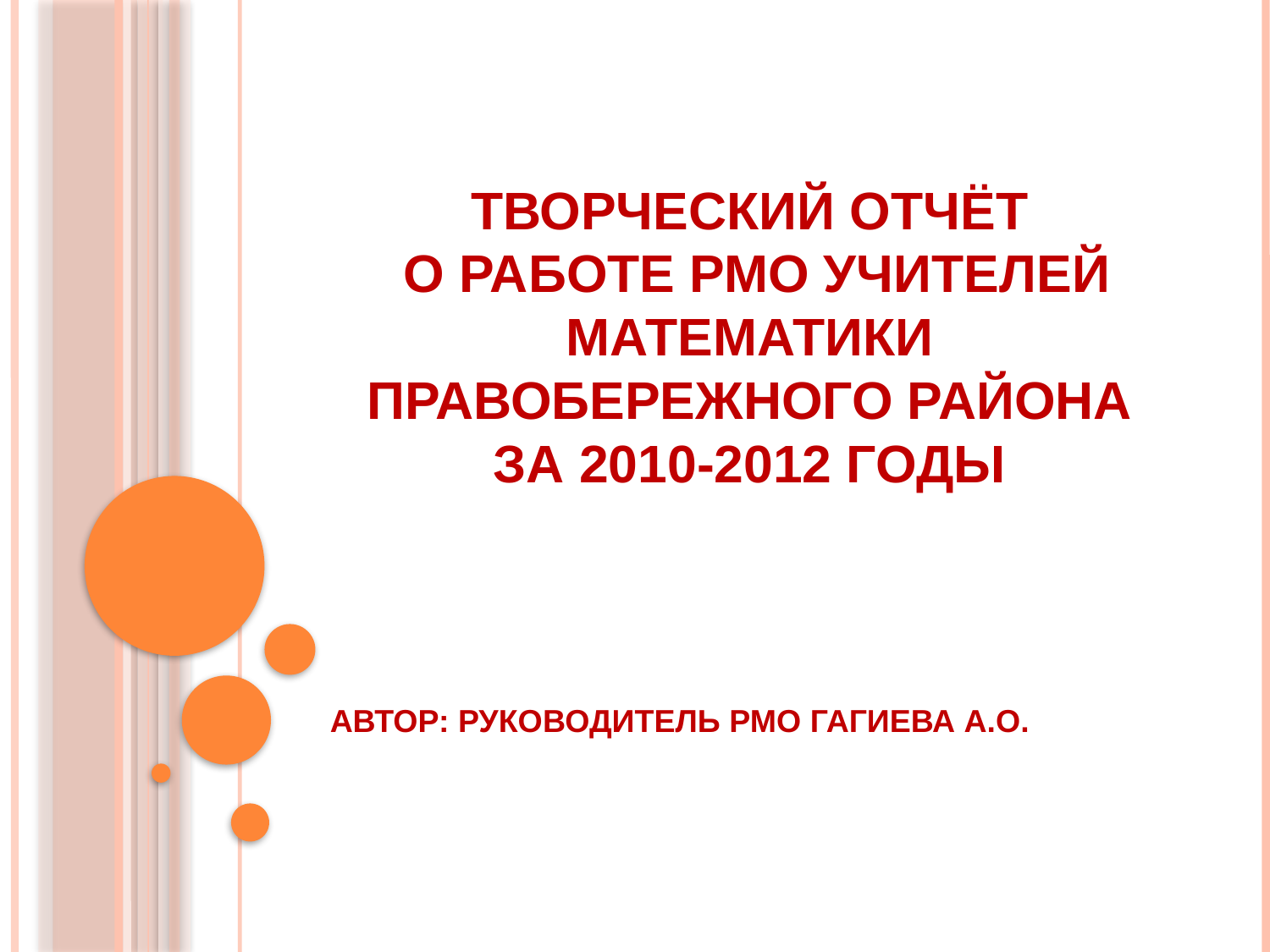

# ТВОРЧЕСКИЙ ОТЧЁТ О РАБОТЕ РМО УЧИТЕЛЕЙ МАТЕМАТИКИ ПРАВОБЕРЕЖНОГО РАЙОНА ЗА 2010-2012 ГОДЫ
АВТОР: РУКОВОДИТЕЛЬ РМО ГАГИЕВА А.О.